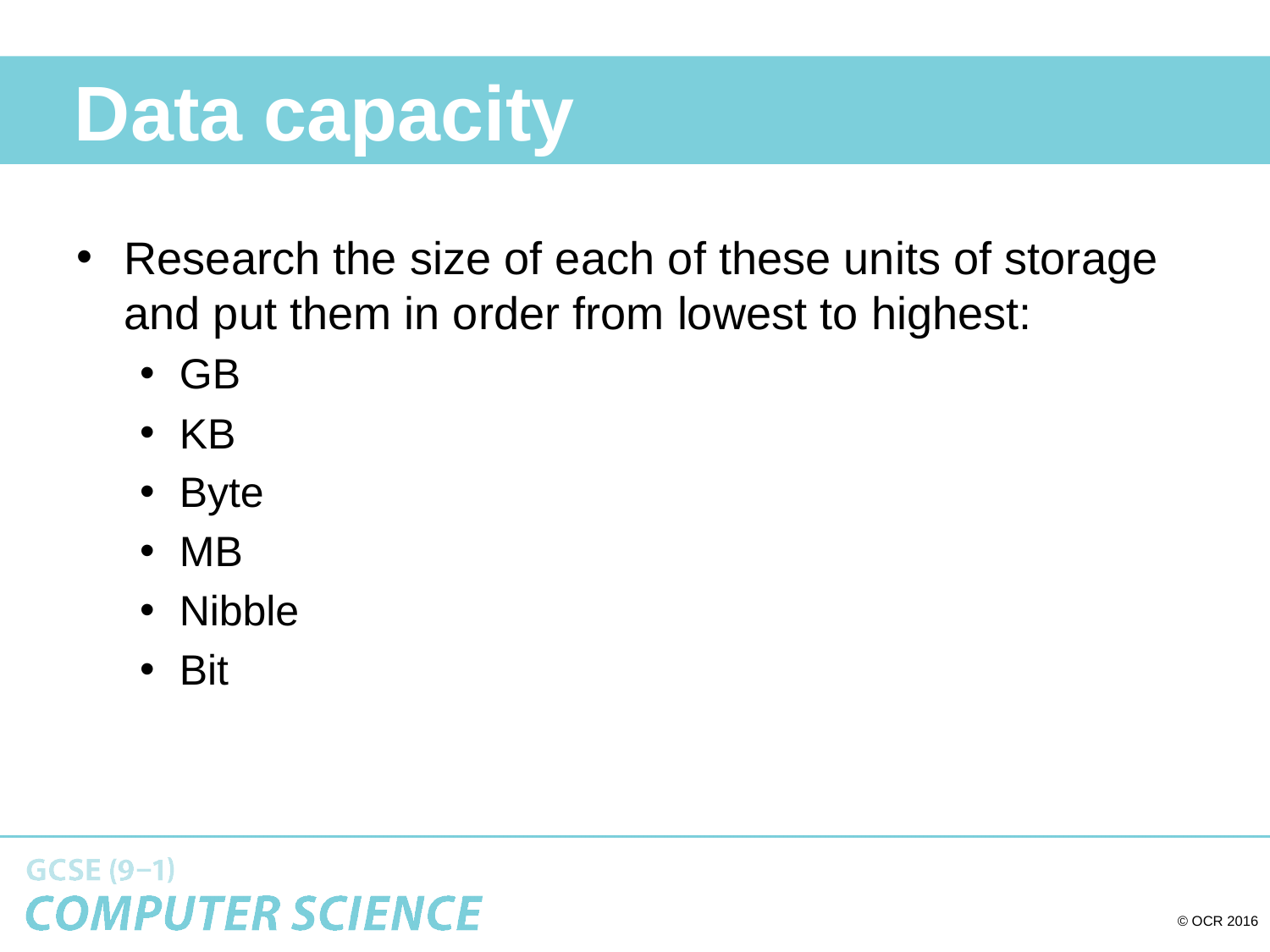

# Data capacity
Research the size of each of these units of storage and put them in order from lowest to highest:
GB
KB
Byte
MB
Nibble
Bit